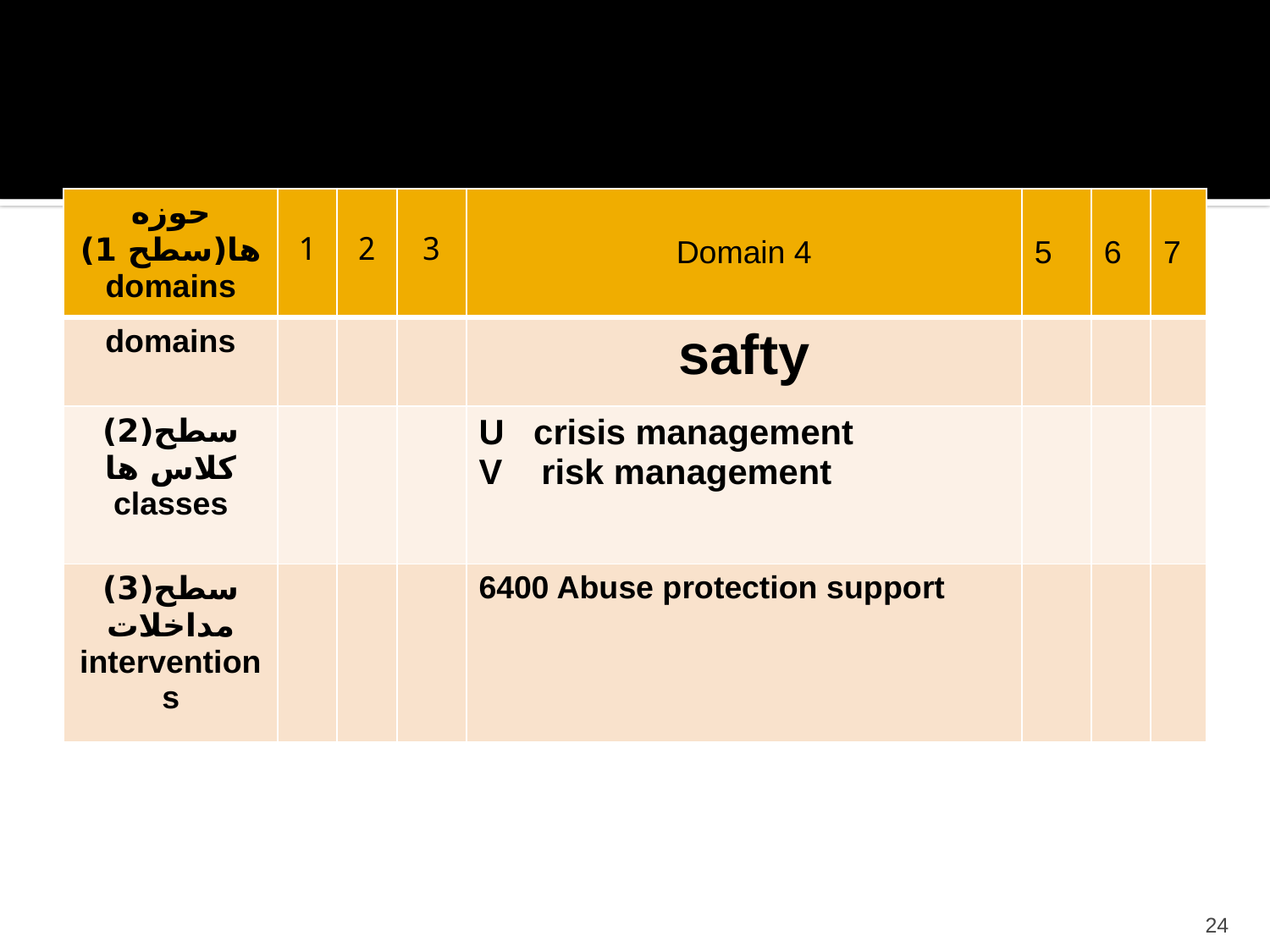

#
| حوزه ها(سطح 1) domains | 1 | 2 | 3 | Domain 4 | 5 | 6 | 7 |
| --- | --- | --- | --- | --- | --- | --- | --- |
| domains |  |  |  | safty |  |  |  |
| سطح(2) کلاس ها classes |  |  |  | U crisis management V risk management |  |  |  |
| سطح(3) مداخلات interventions |  |  |  | 6400 Abuse protection support |  |  |  |
24